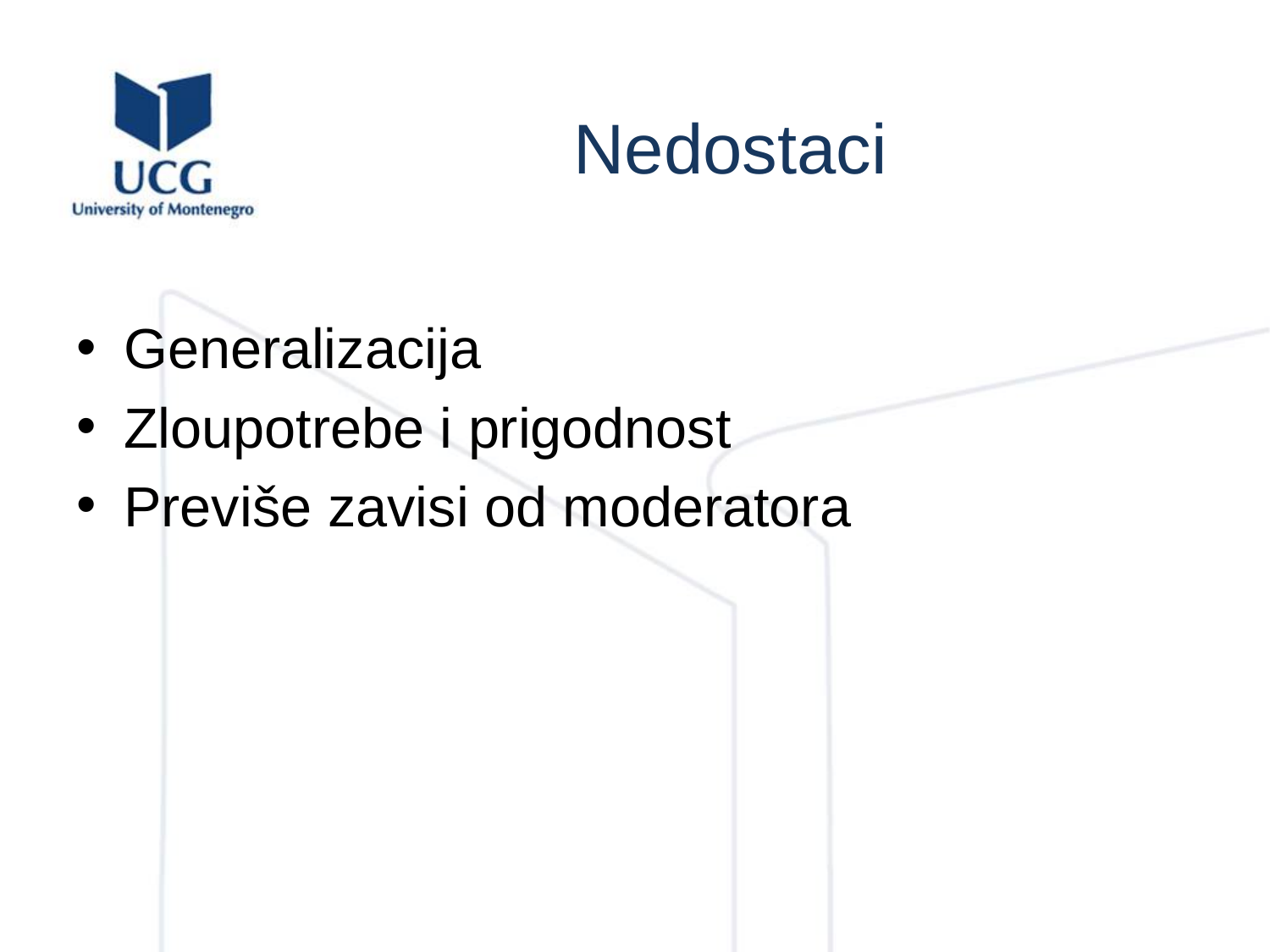

# Nedostaci
Generalizacija
Zloupotrebe i prigodnost
Previše zavisi od moderatora